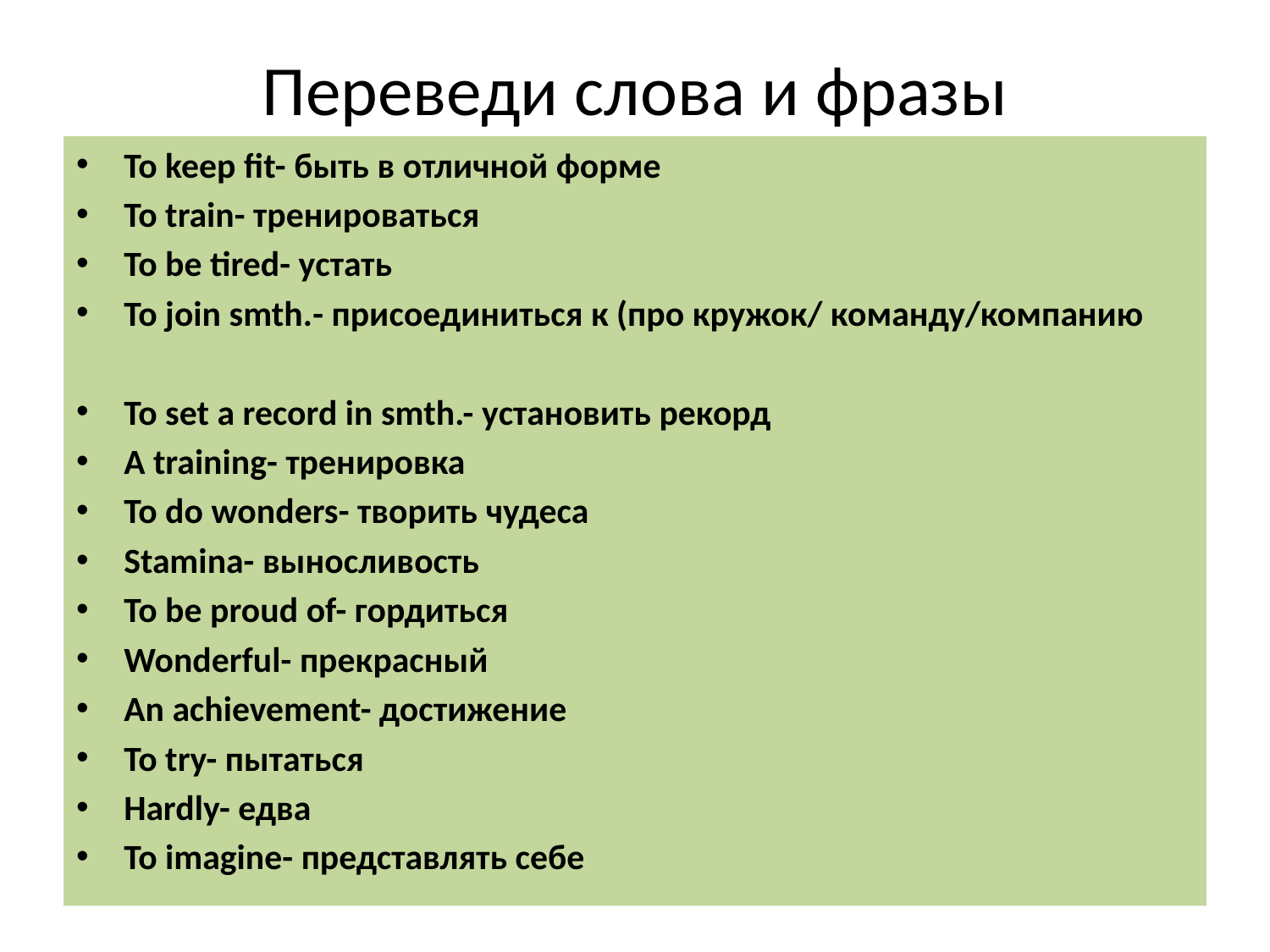

# Переведи слова и фразы
To keep fit- быть в отличной форме
To train- тренироваться
To be tired- устать
To join smth.- присоединиться к (про кружок/ команду/компанию

To set a record in smth.- установить рекорд
A training- тренировка
To do wonders- творить чудеса
Stamina- выносливость
To be proud of- гордиться
Wonderful- прекрасный
An achievement- достижение
To try- пытаться
Hardly- едва
To imagine- представлять себе